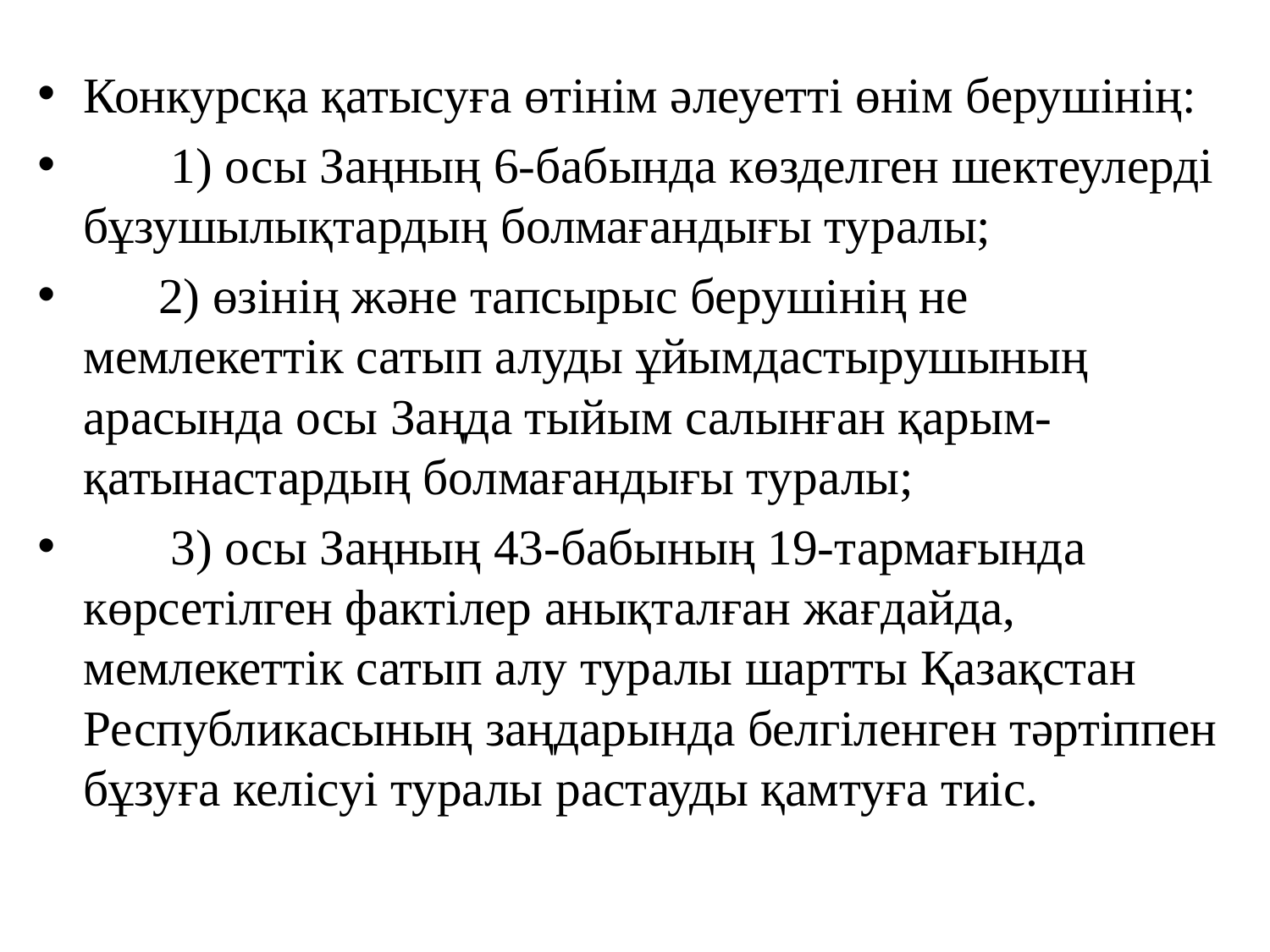

Конкурсқа қатысуға өтінім әлеуетті өнім берушінің:
       1) осы Заңның 6-бабында көзделген шектеулерді бұзушылықтардың болмағандығы туралы;
      2) өзінің және тапсырыс берушінің не мемлекеттік сатып алуды ұйымдастырушының арасында осы Заңда тыйым салынған қарым-қатынастардың болмағандығы туралы;
       3) осы Заңның 43-бабының 19-тармағында көрсетілген фактілер анықталған жағдайда, мемлекеттік сатып алу туралы шартты Қазақстан Республикасының заңдарында белгіленген тәртіппен бұзуға келісуі туралы растауды қамтуға тиіс.